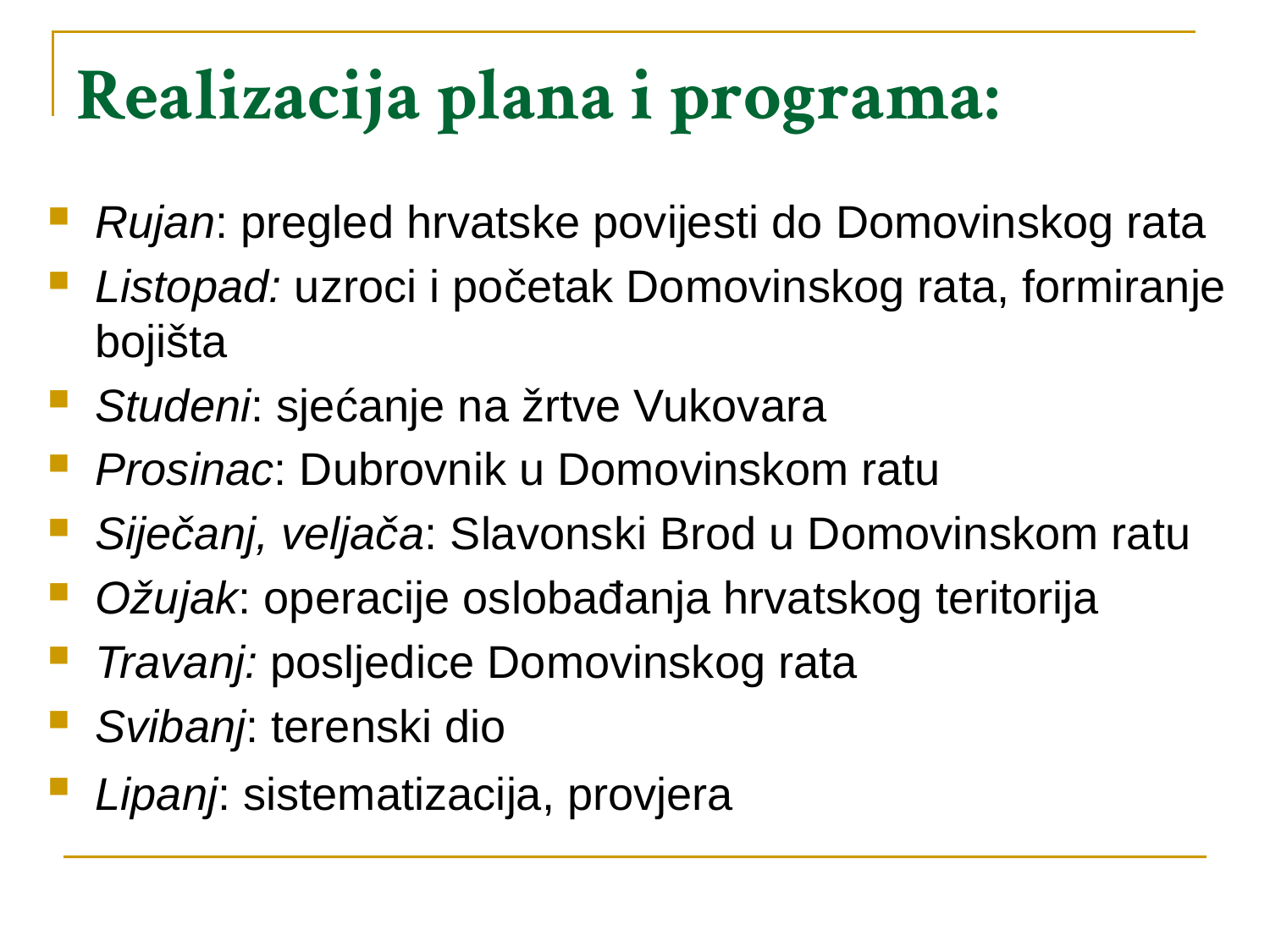

# Realizacija plana i programa:
Rujan: pregled hrvatske povijesti do Domovinskog rata
Listopad: uzroci i početak Domovinskog rata, formiranje bojišta
Studeni: sjećanje na žrtve Vukovara
Prosinac: Dubrovnik u Domovinskom ratu
Siječanj, veljača: Slavonski Brod u Domovinskom ratu
Ožujak: operacije oslobađanja hrvatskog teritorija
Travanj: posljedice Domovinskog rata
Svibanj: terenski dio
Lipanj: sistematizacija, provjera